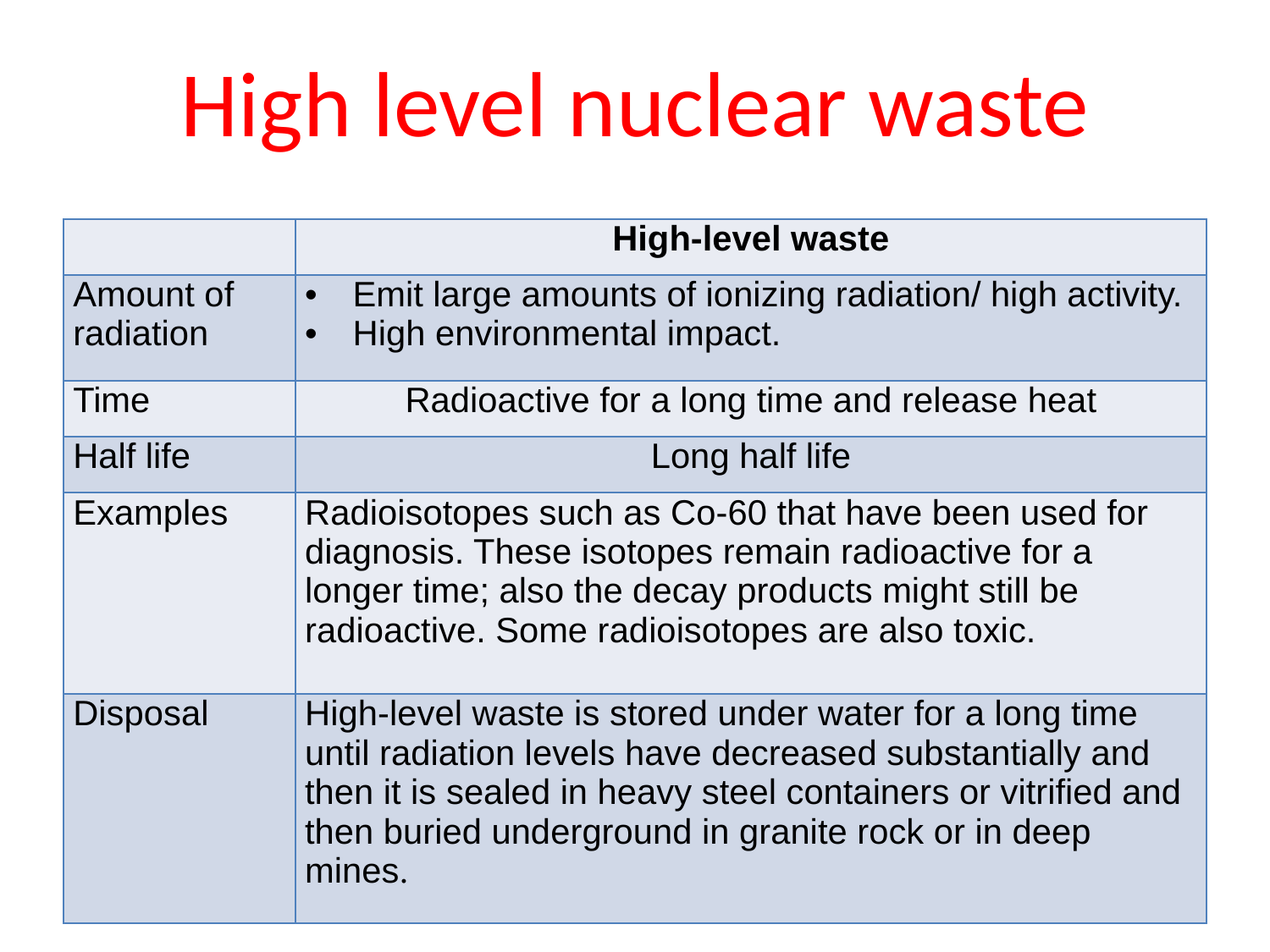

# High level nuclear waste
|  | High-level waste |
| --- | --- |
| Amount of radiation | Emit large amounts of ionizing radiation/ high activity. High environmental impact. |
| Time | Radioactive for a long time and release heat |
| Half life | Long half life |
| Examples | Radioisotopes such as Co-60 that have been used for diagnosis. These isotopes remain radioactive for a longer time; also the decay products might still be radioactive. Some radioisotopes are also toxic. |
| Disposal | High-level waste is stored under water for a long time until radiation levels have decreased substantially and then it is sealed in heavy steel containers or vitrified and then buried underground in granite rock or in deep mines. |